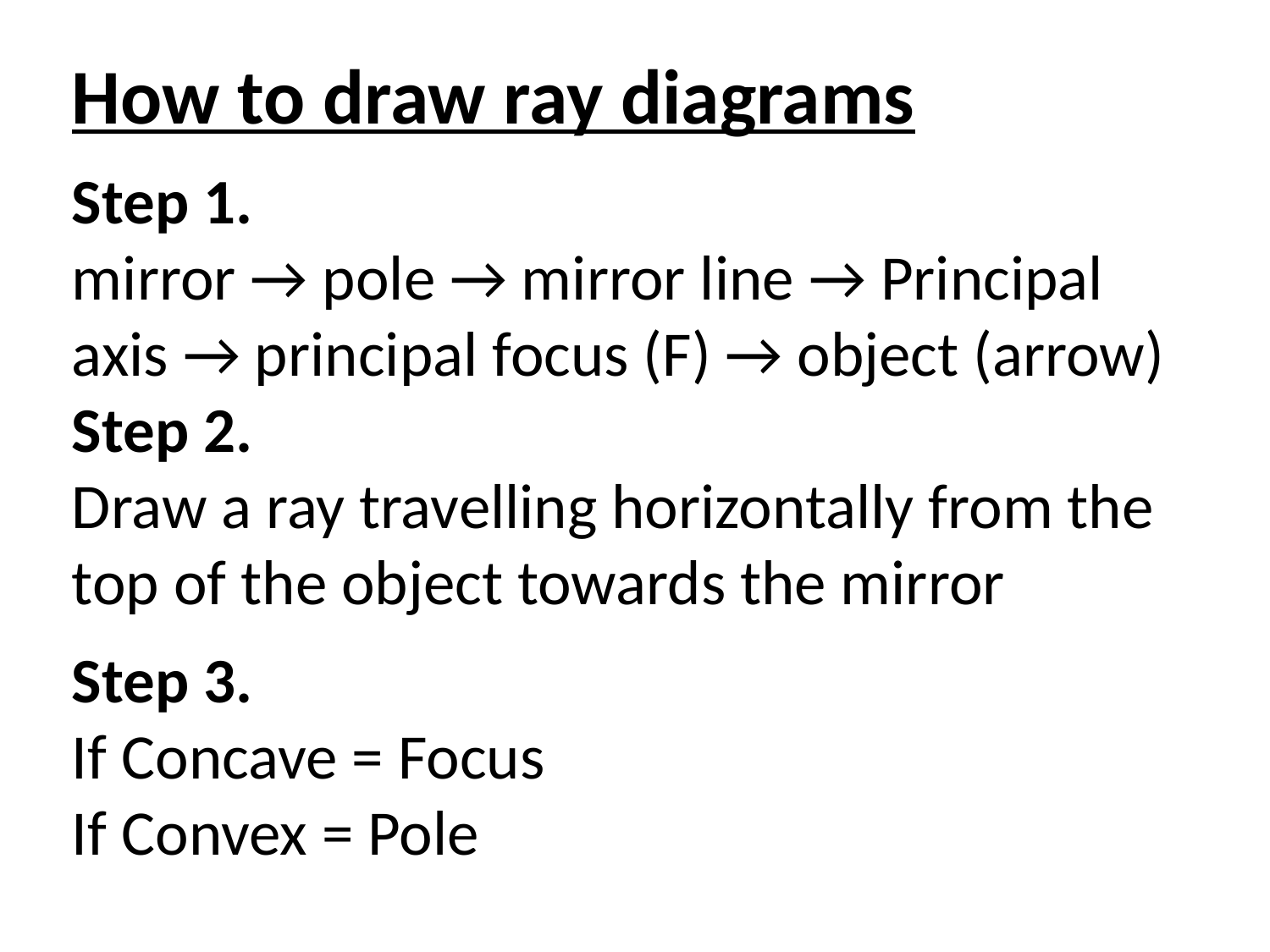

How to draw ray diagrams
Step 1.
mirror → pole → mirror line → Principal axis → principal focus (F) → object (arrow)
Step 2.
Draw a ray travelling horizontally from the top of the object towards the mirror
Step 3.
If Concave = Focus
If Convex = Pole